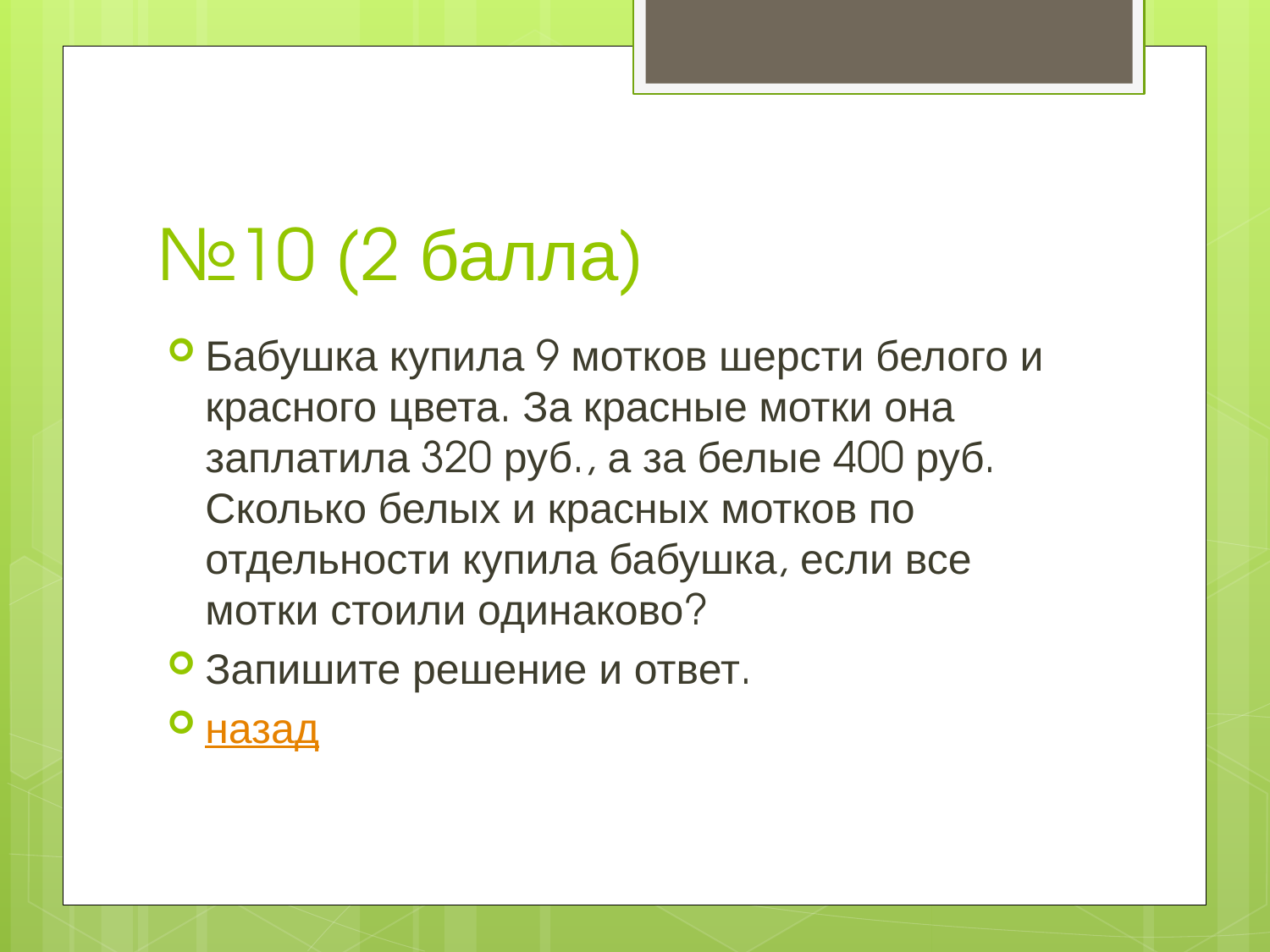

# №10 (2 балла)
Бабушка купила 9 мотков шерсти белого и красного цвета. За красные мотки она заплатила 320 руб., а за белые 400 руб. Сколько белых и красных мотков по отдельности купила бабушка, если все мотки стоили одинаково?
Запишите решение и ответ.
назад